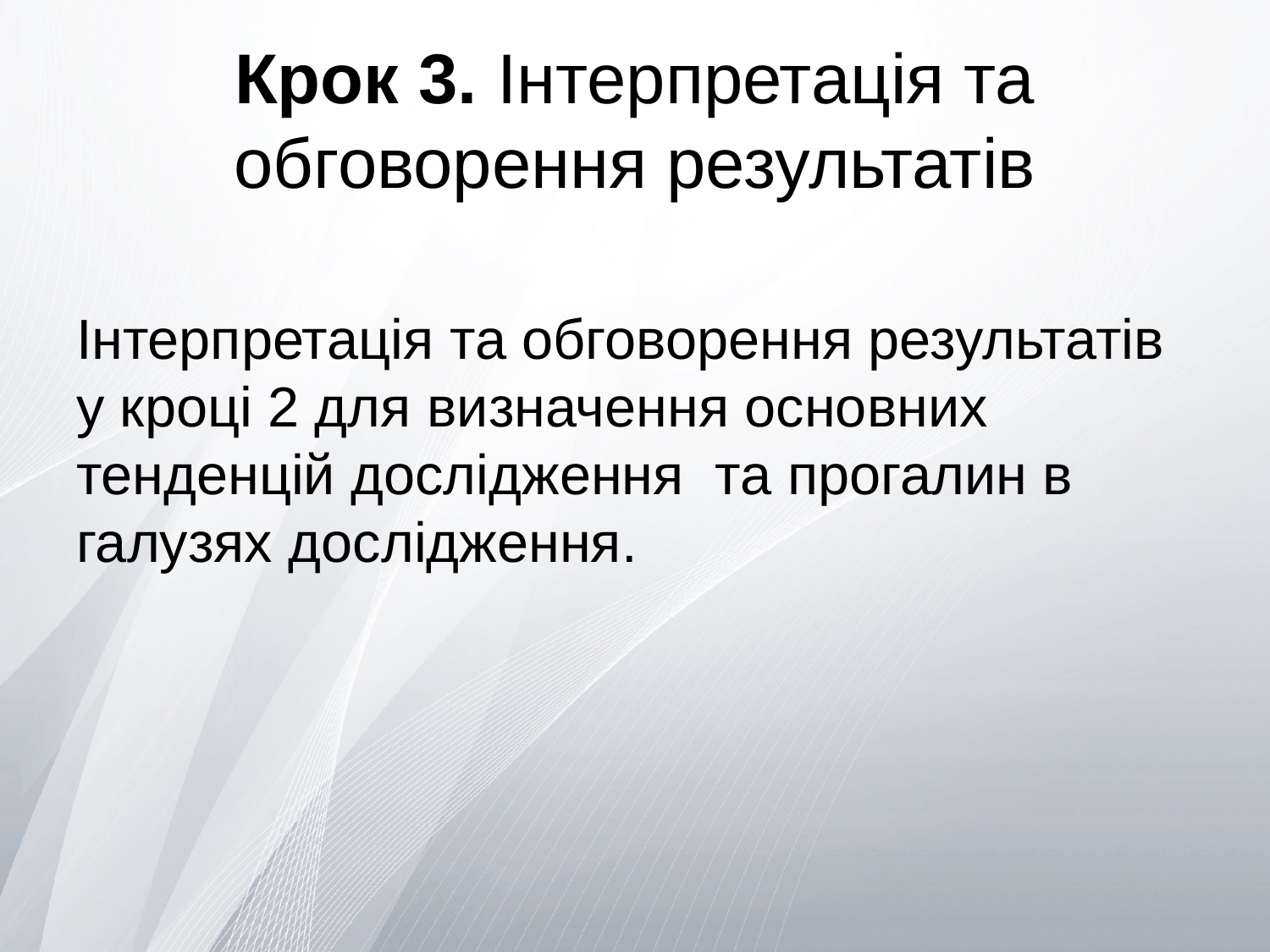

# Крок 3. Інтерпретація та обговорення результатів
Інтерпретація та обговорення результатів у кроці 2 для визначення основних тенденцій дослідження  та прогалин в галузях дослідження.